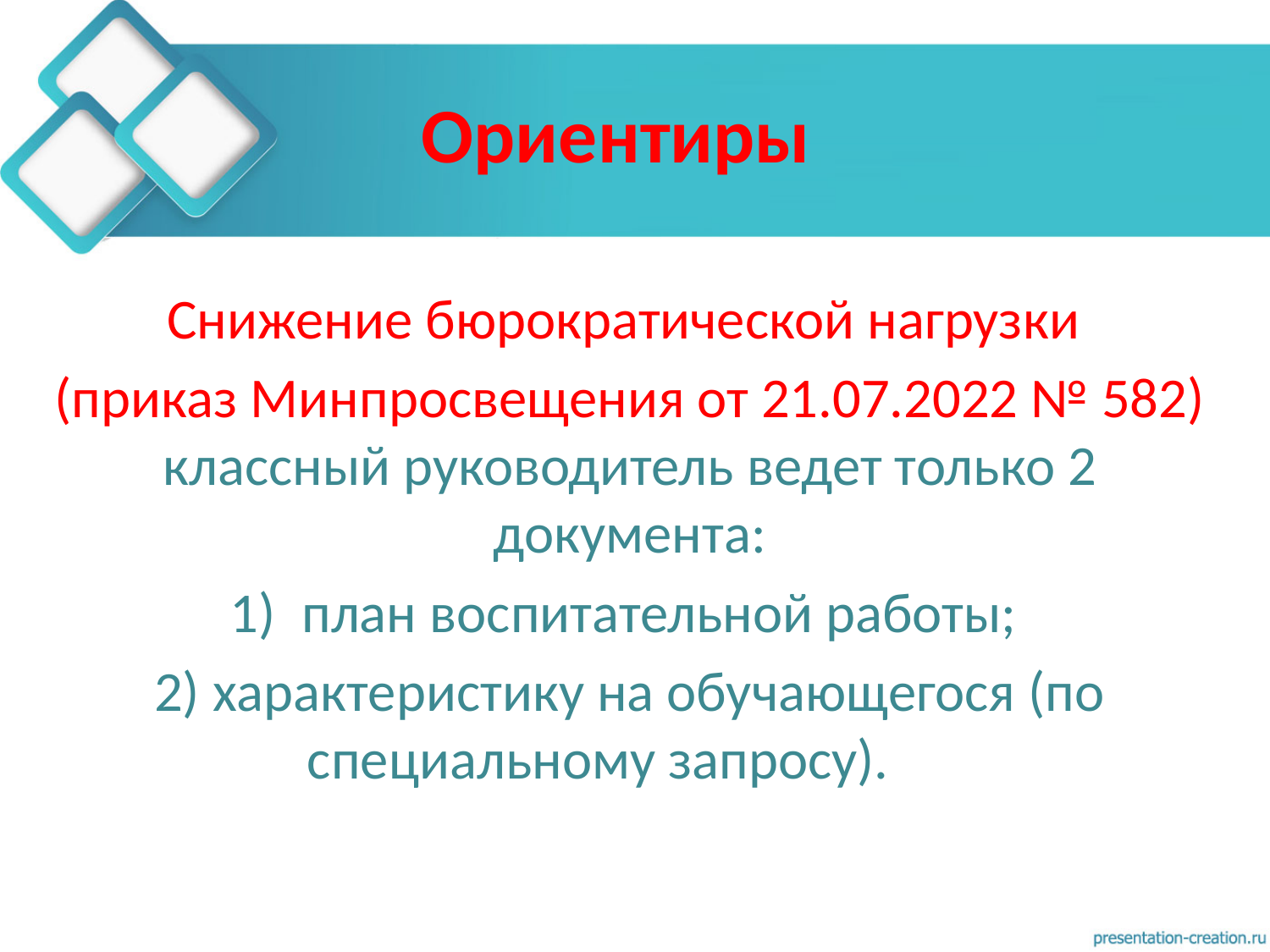

# Ориентиры
Снижение бюрократической нагрузки
(приказ Минпросвещения от 21.07.2022 № 582) классный руководитель ведет только 2 документа:
план воспитательной работы;
2) характеристику на обучающегося (по специальному запросу).